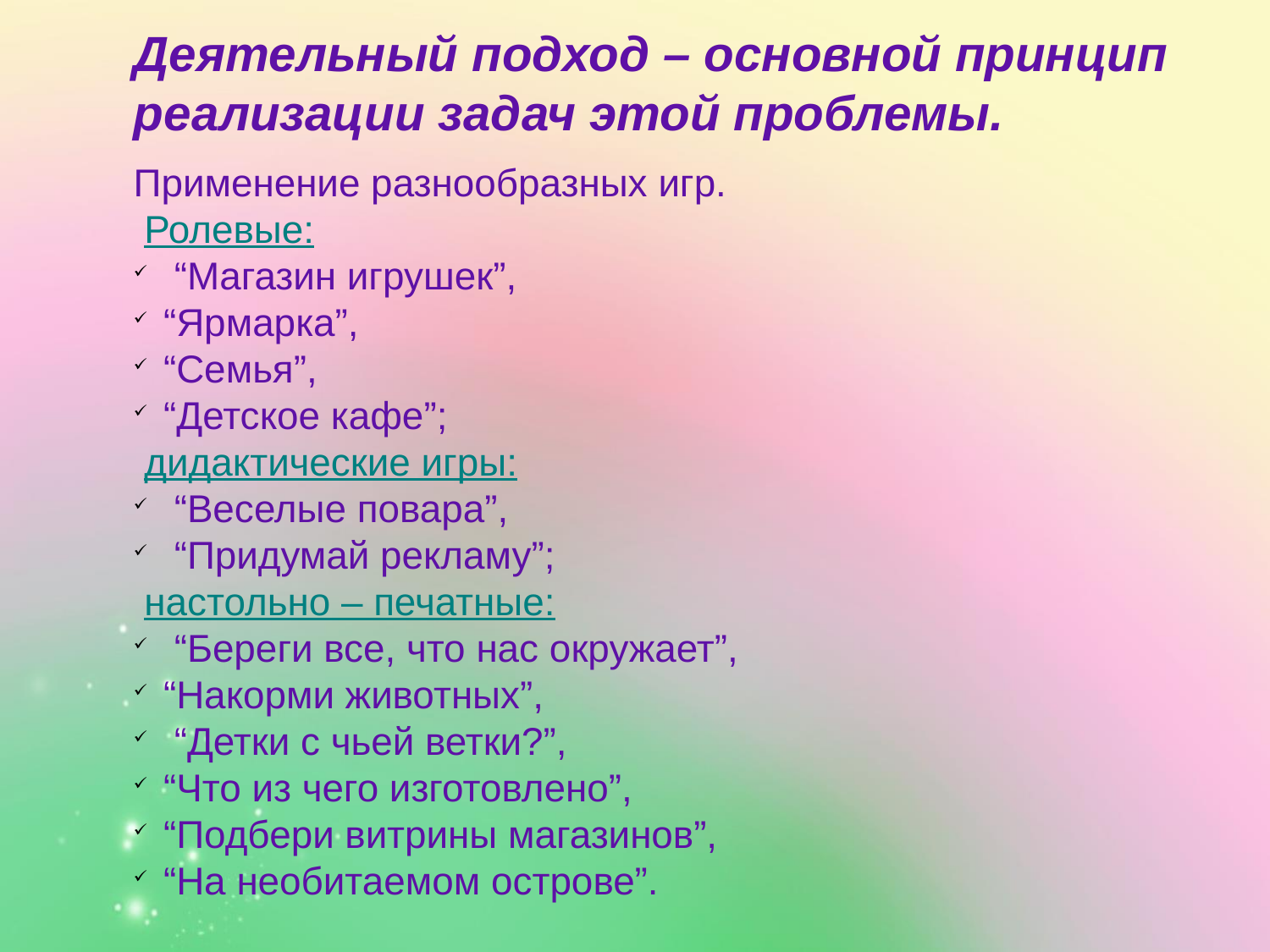

Деятельный подход – основной принцип реализации задач этой проблемы.
Применение разнообразных игр.
 Ролевые:
 “Магазин игрушек”,
“Ярмарка”,
“Семья”,
“Детское кафе”;
 дидактические игры:
 “Веселые повара”,
 “Придумай рекламу”;
 настольно – печатные:
 “Береги все, что нас окружает”,
“Накорми животных”,
 “Детки с чьей ветки?”,
“Что из чего изготовлено”,
“Подбери витрины магазинов”,
“На необитаемом острове”.